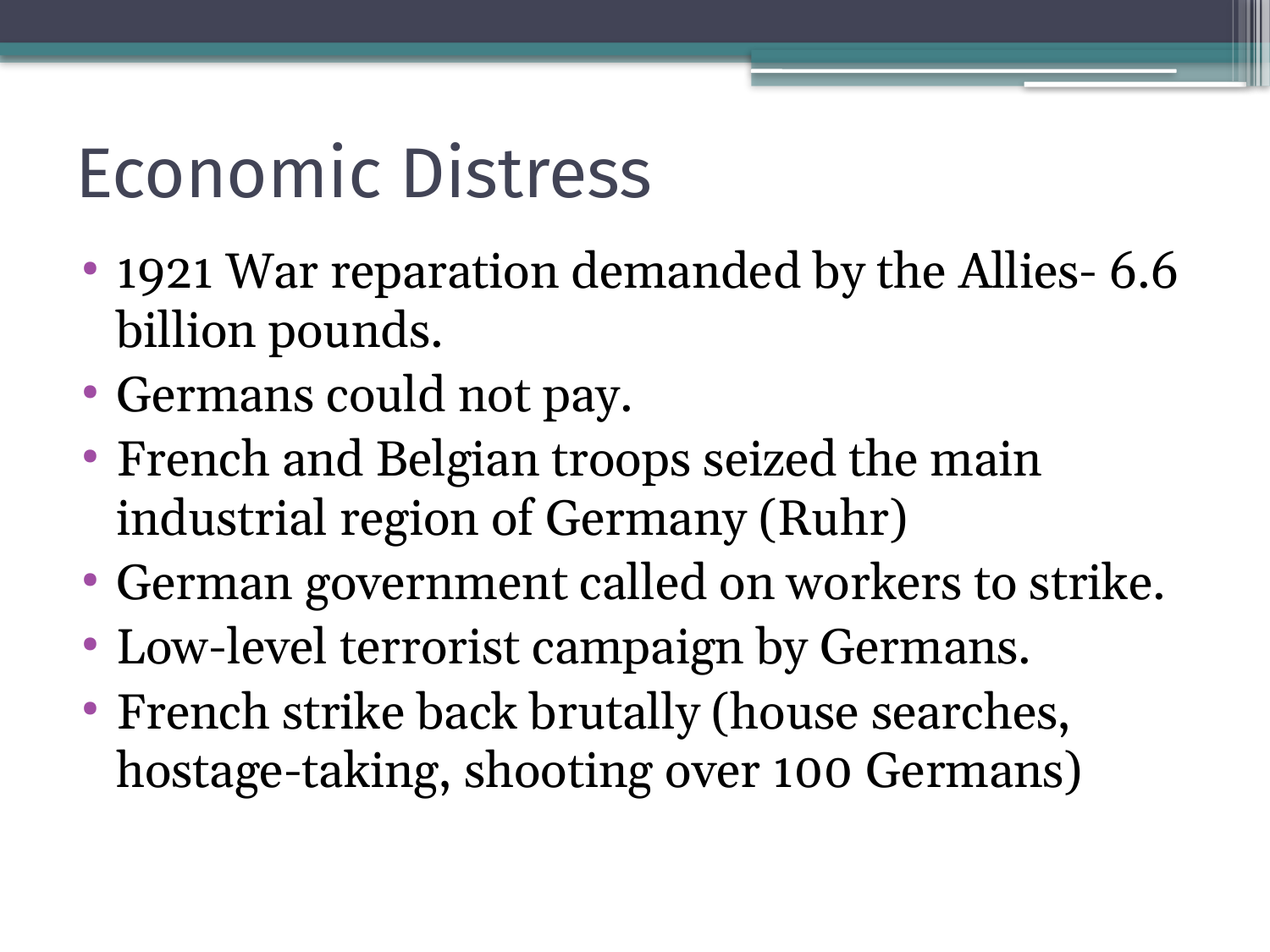

# Economic Distress
1921 War reparation demanded by the Allies- 6.6 billion pounds.
Germans could not pay.
French and Belgian troops seized the main industrial region of Germany (Ruhr)
German government called on workers to strike.
Low-level terrorist campaign by Germans.
French strike back brutally (house searches, hostage-taking, shooting over 100 Germans)